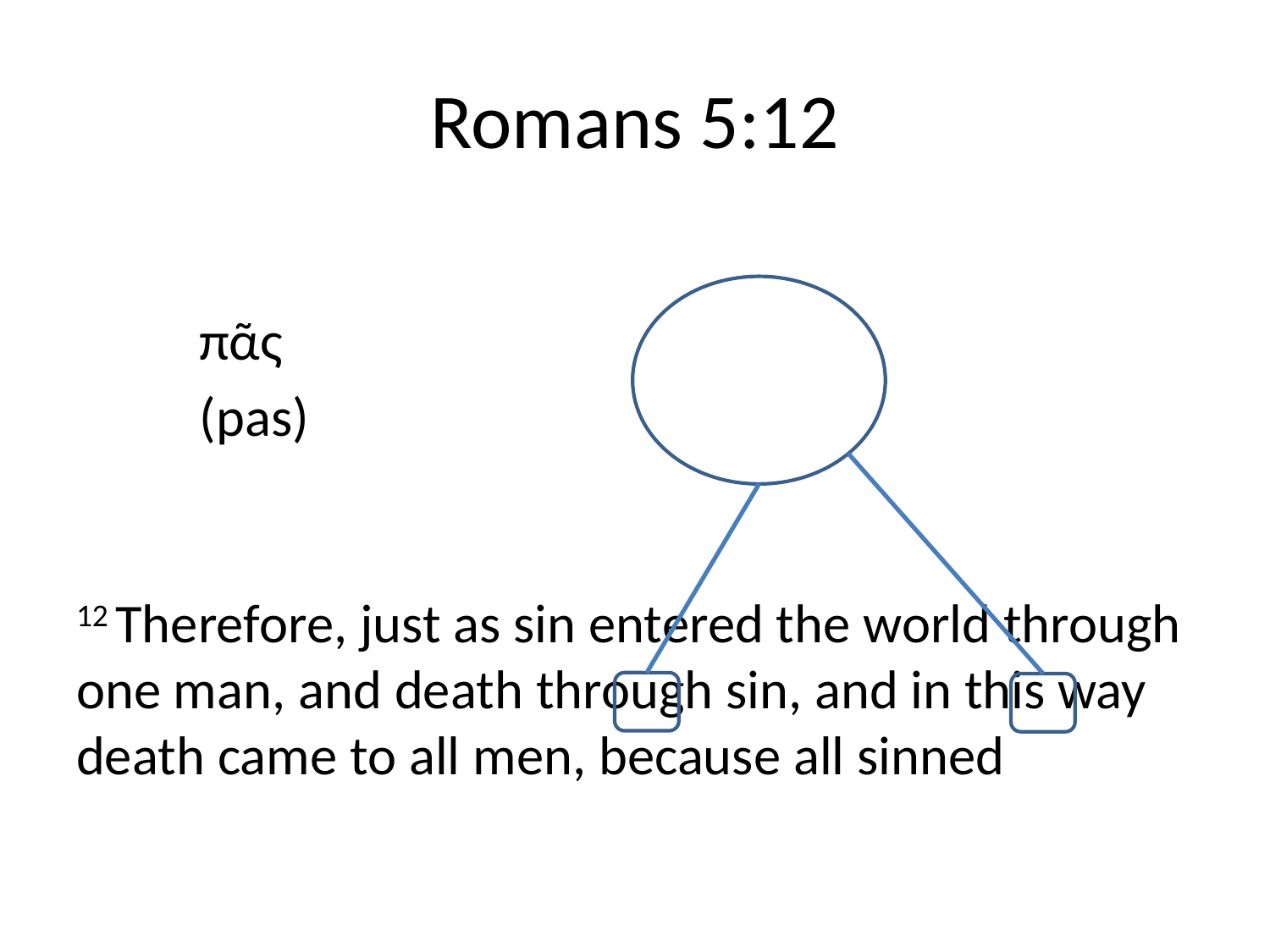

# Romans 5:12

					πᾶς
					(pas)

12 Therefore, just as sin entered the world through one man, and death through sin, and in this way death came to all men, because all sinned